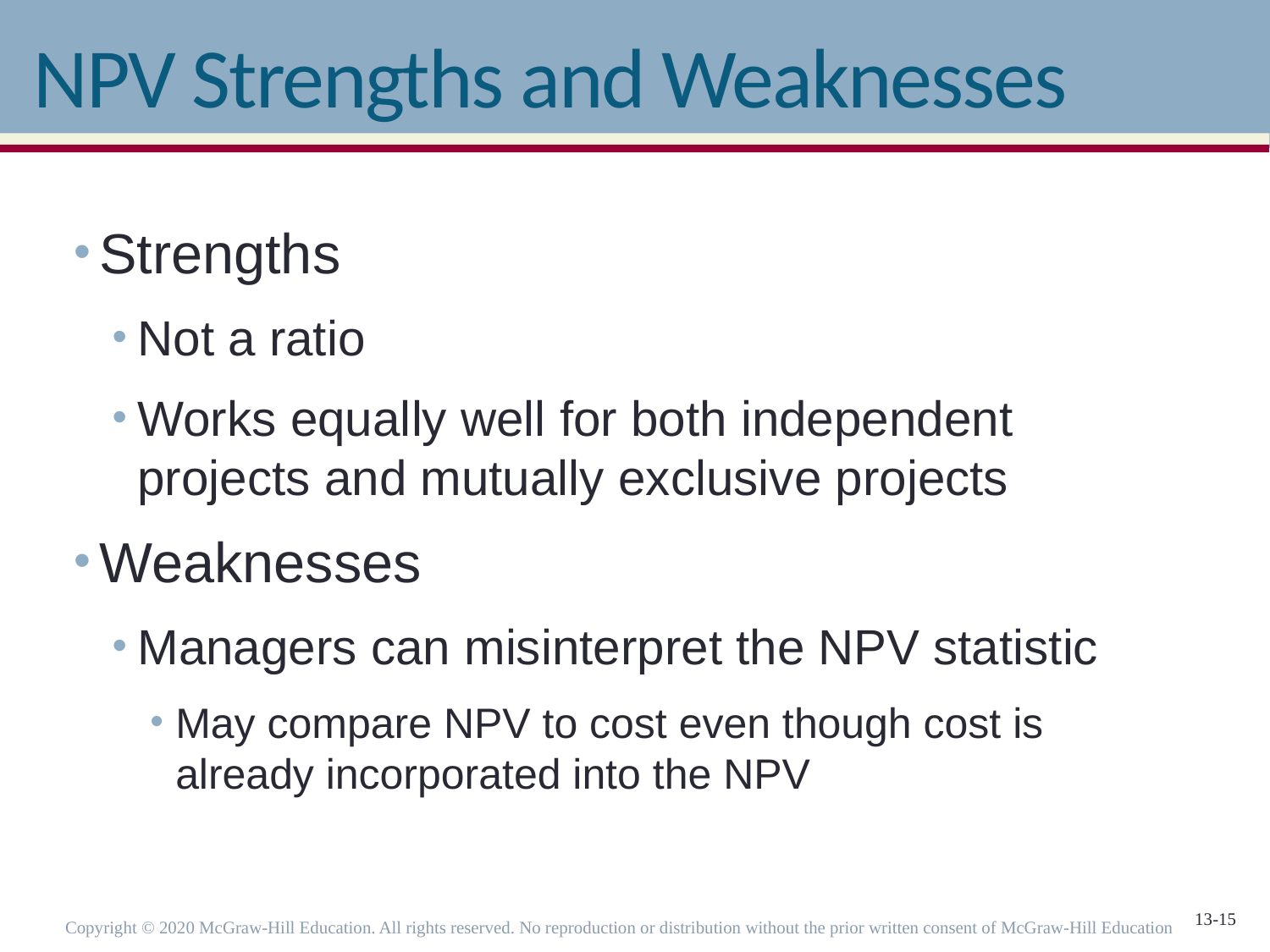

# NPV Strengths and Weaknesses
Strengths
Not a ratio
Works equally well for both independent projects and mutually exclusive projects
Weaknesses
Managers can misinterpret the NPV statistic
May compare NPV to cost even though cost is already incorporated into the NPV
Copyright © 2020 McGraw-Hill Education. All rights reserved. No reproduction or distribution without the prior written consent of McGraw-Hill Education